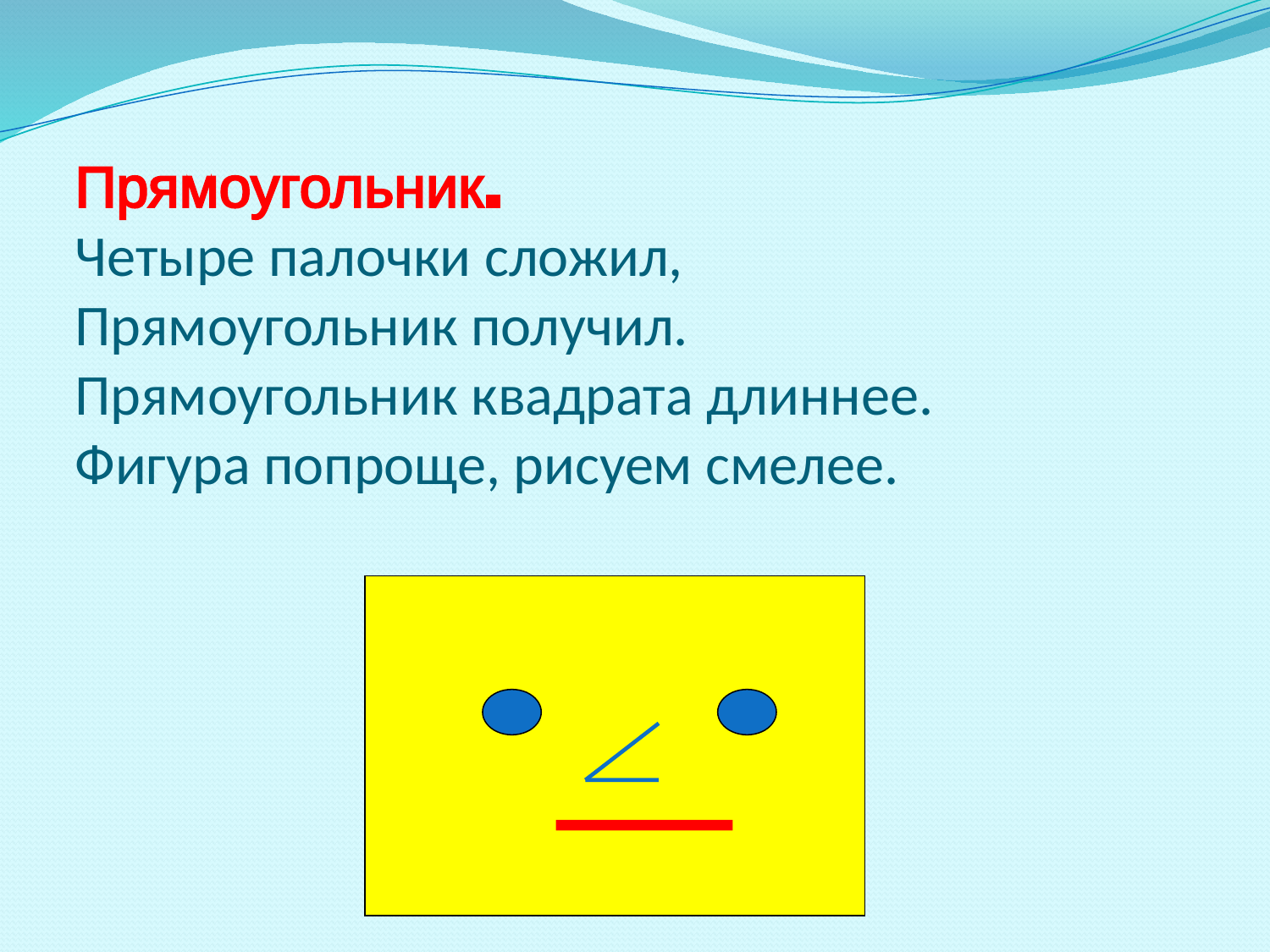

# Прямоугольник. Четыре палочки сложил, Прямоугольник получил. Прямоугольник квадрата длиннее. Фигура попроще, рисуем смелее.